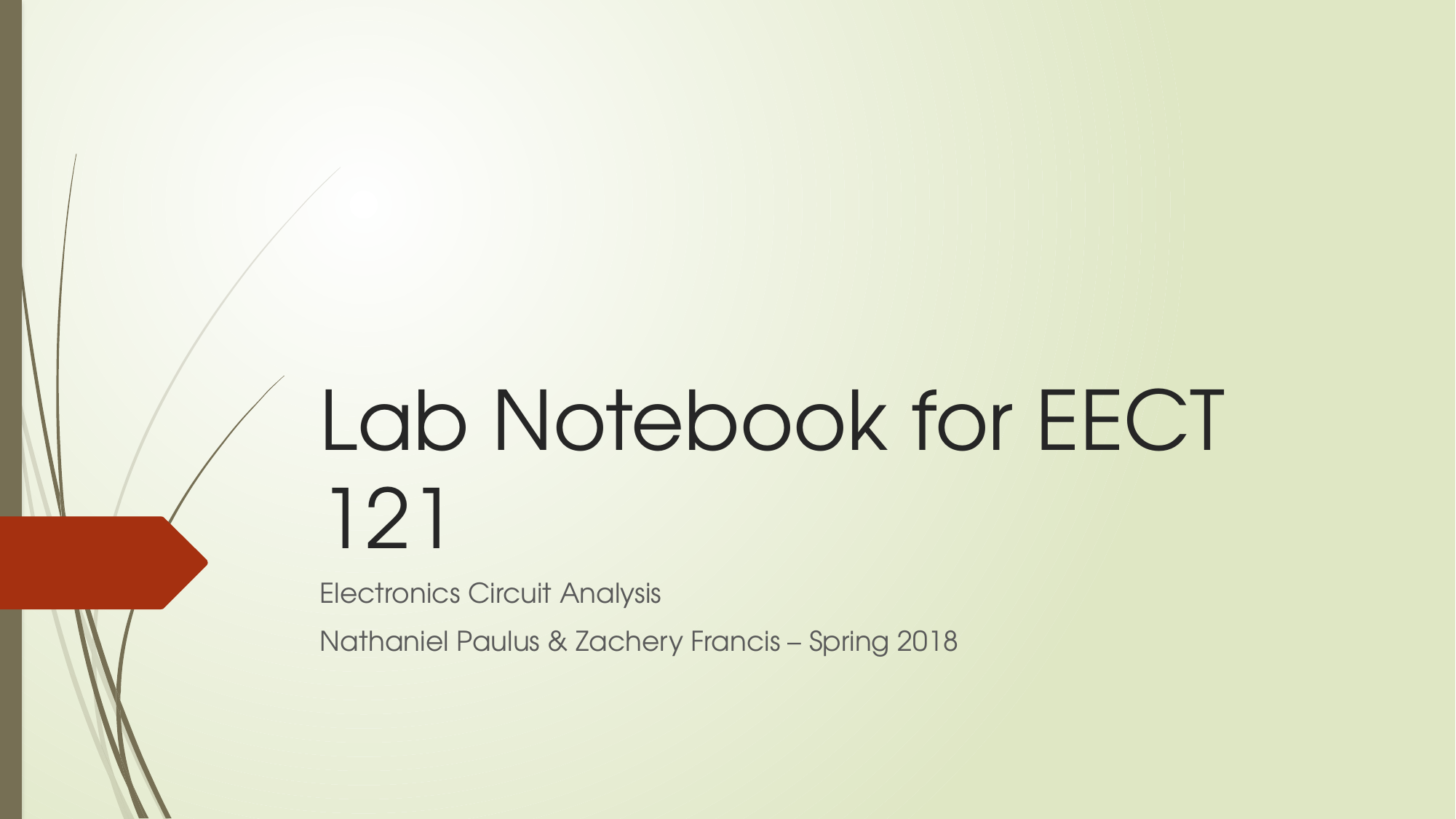

# Lab Notebook for EECT 121
Electronics Circuit Analysis
Nathaniel Paulus & Zachery Francis – Spring 2018